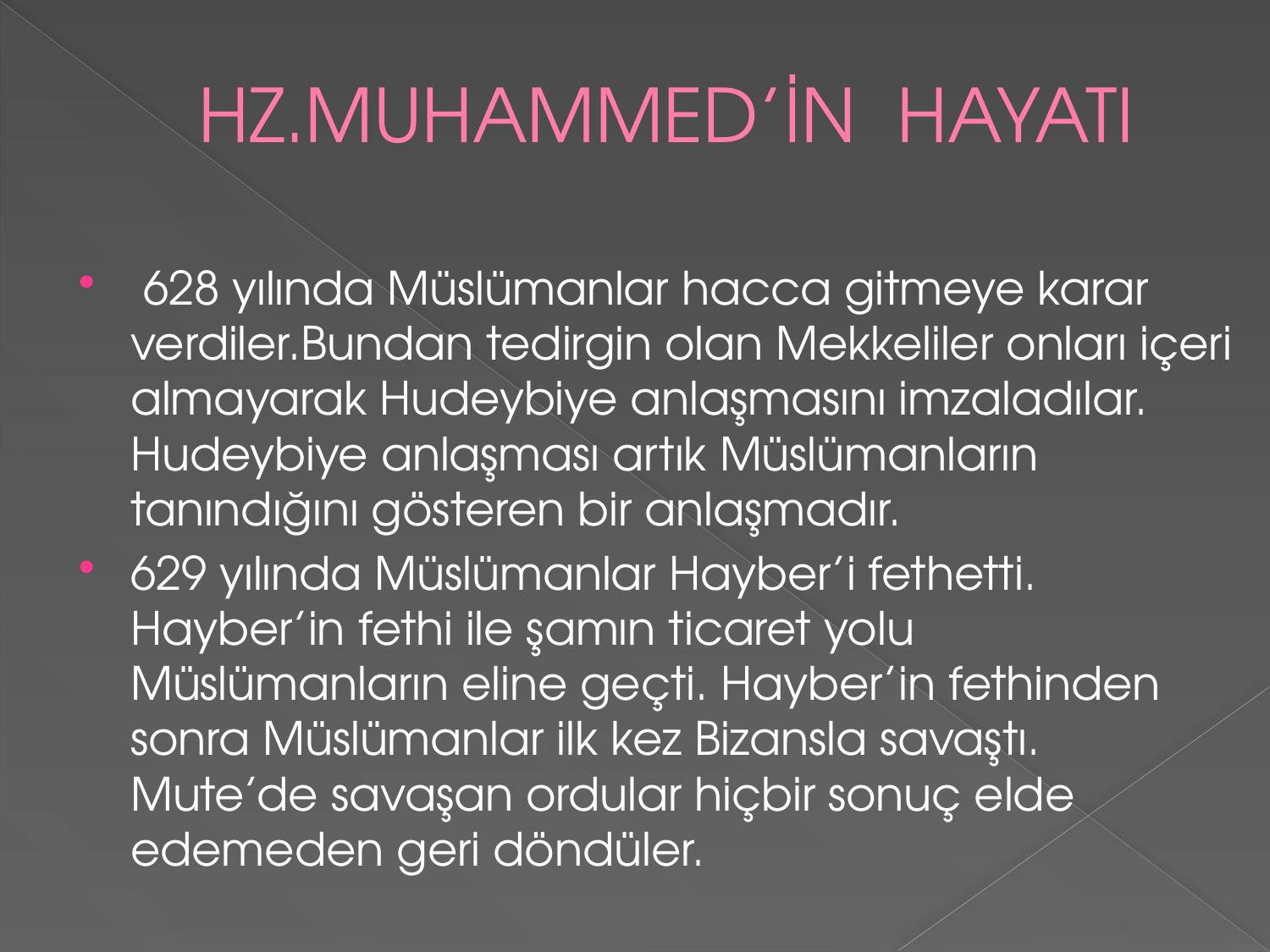

# HZ.MUHAMMED’İN  HAYATI

 628 yılında Müslümanlar hacca gitmeye karar verdiler.Bundan tedirgin olan Mekkeliler onları içeri almayarak Hudeybiye anlaşmasını imzaladılar. Hudeybiye anlaşması artık Müslümanların tanındığını gösteren bir anlaşmadır.
629 yılında Müslümanlar Hayber’i fethetti. Hayber’in fethi ile şamın ticaret yolu Müslümanların eline geçti. Hayber’in fethinden sonra Müslümanlar ilk kez Bizansla savaştı. Mute’de savaşan ordular hiçbir sonuç elde edemeden geri döndüler.